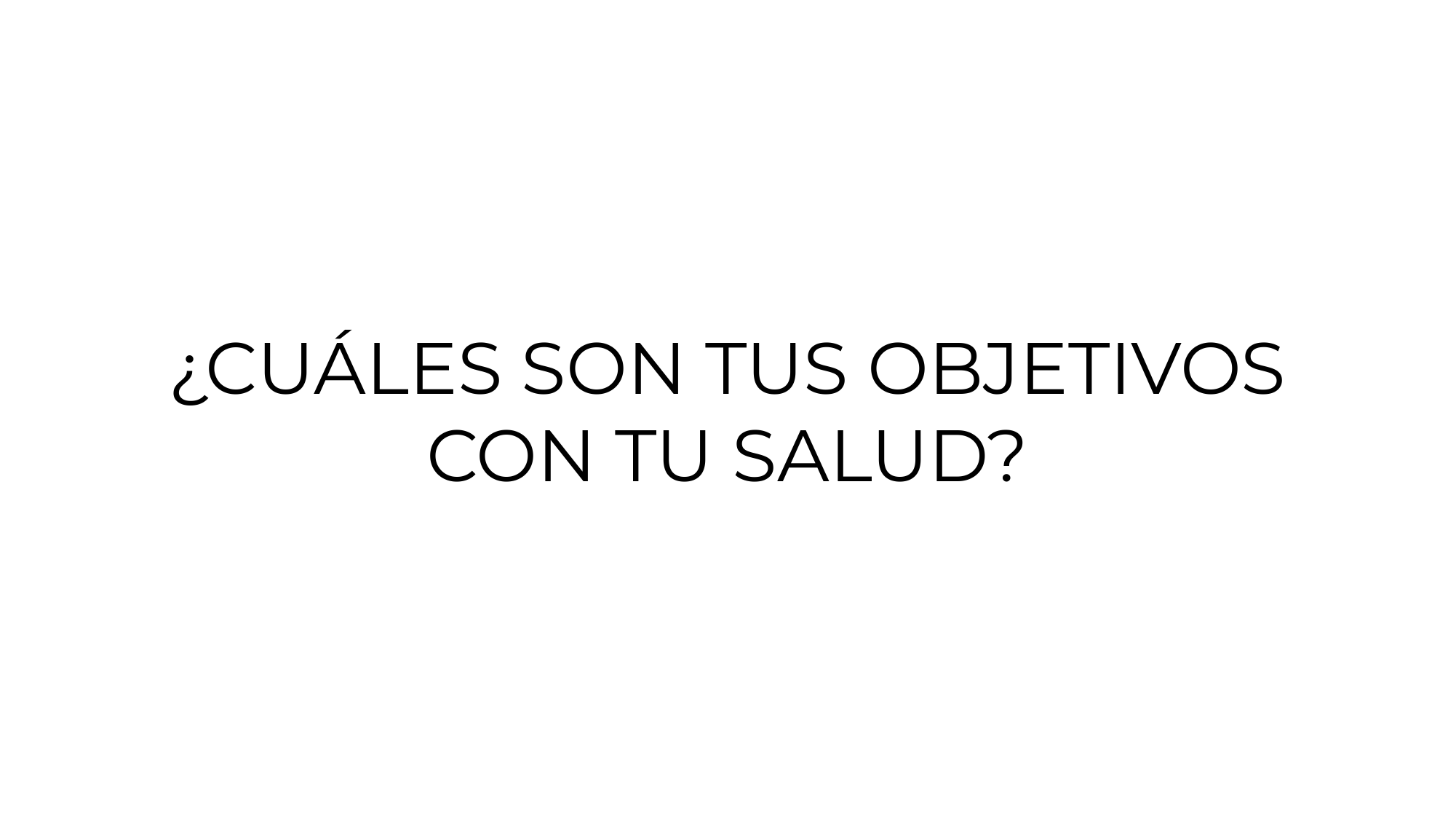

¿CUÁLES SON TUS OBJETIVOS
CON TU SALUD?